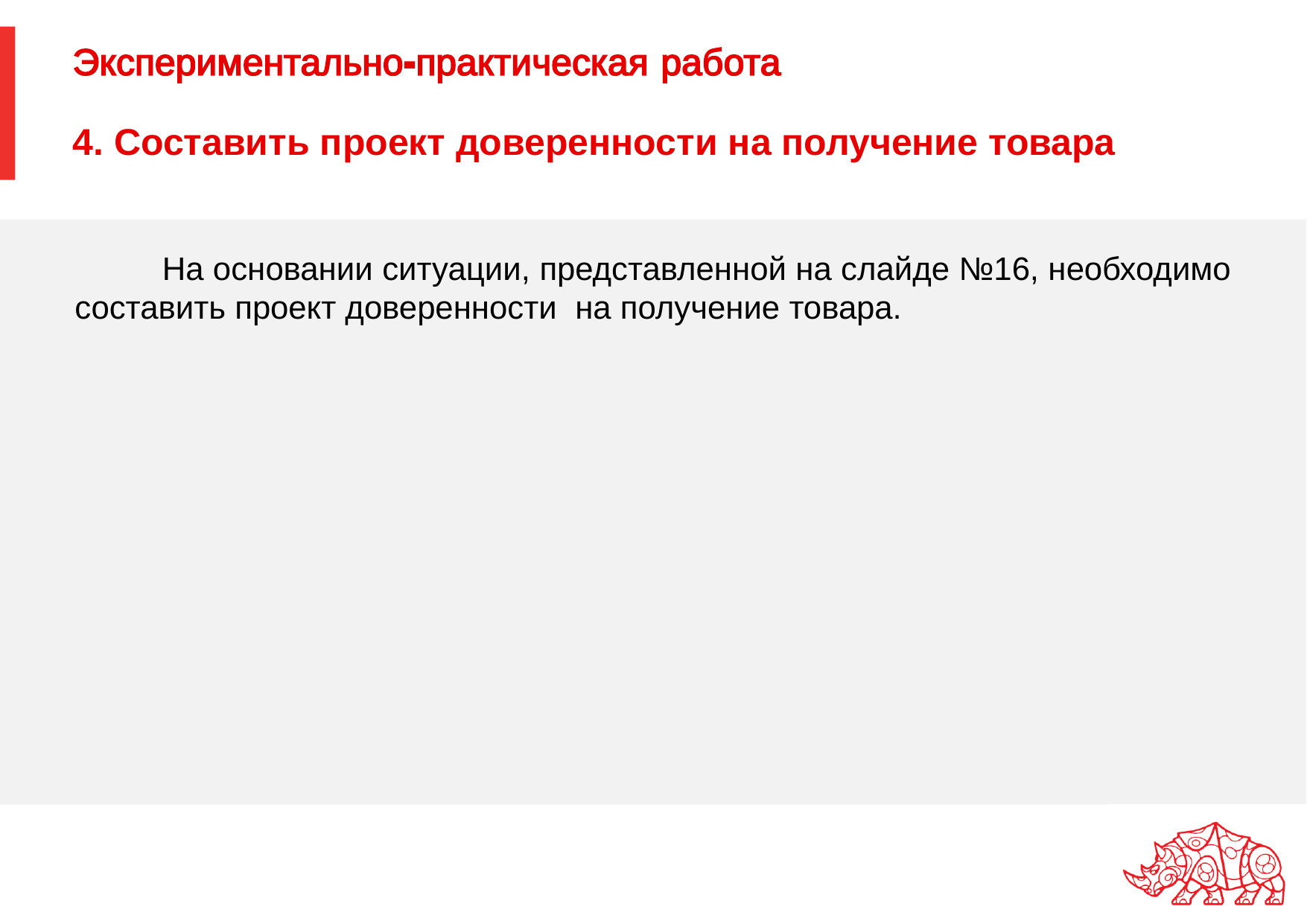

# Экспериментально-практическая работа 4. Составить проект доверенности на получение товара
На основании ситуации, представленной на слайде №16, необходимо составить проект доверенности  на получение товара.